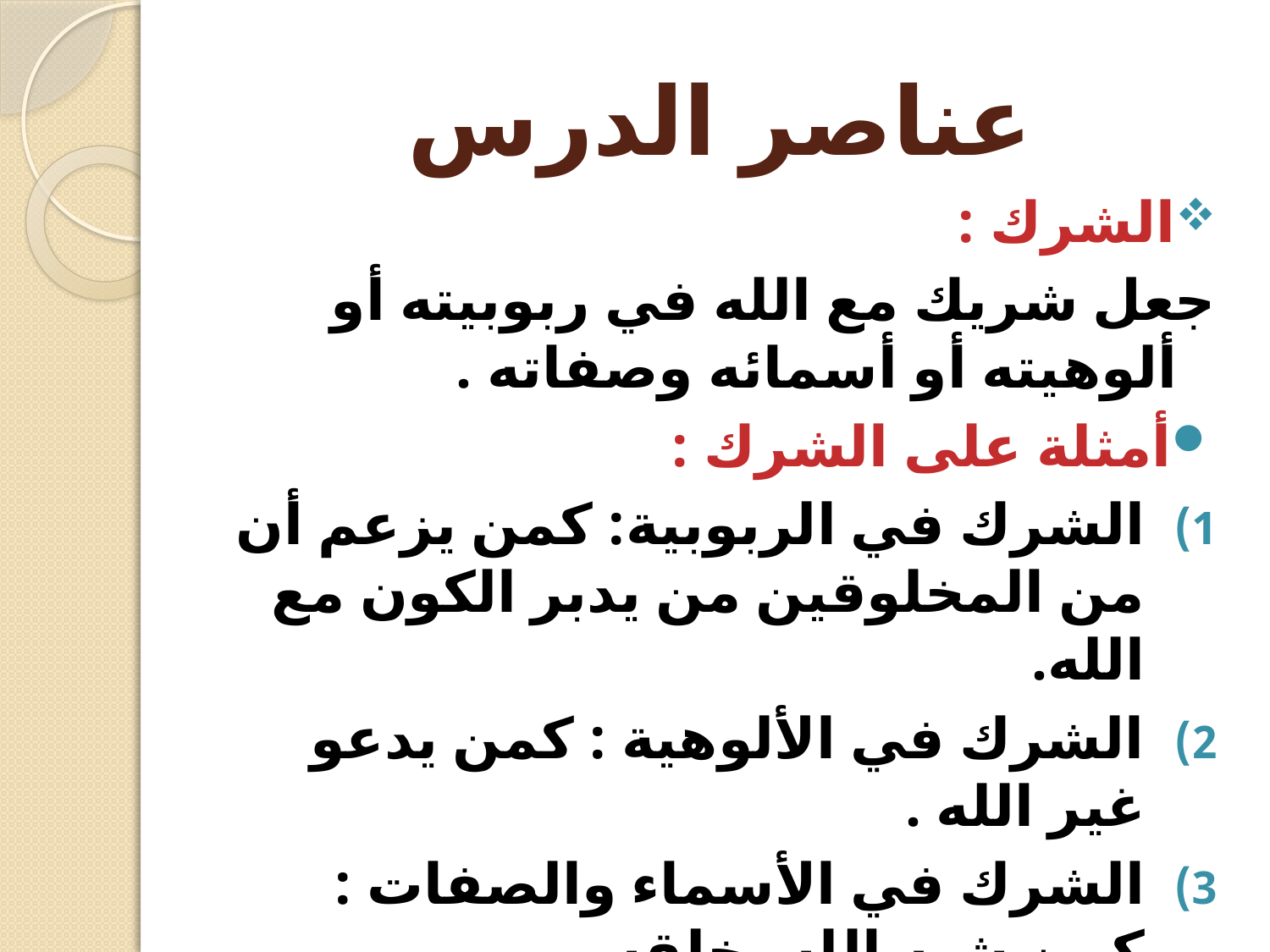

# عناصر الدرس
الشرك :
جعل شريك مع الله في ربوبيته أو ألوهيته أو أسمائه وصفاته .
أمثلة على الشرك :
الشرك في الربوبية: كمن يزعم أن من المخلوقين من يدبر الكون مع الله.
الشرك في الألوهية : كمن يدعو غير الله .
الشرك في الأسماء والصفات : كمن شبه الله بخلقه.